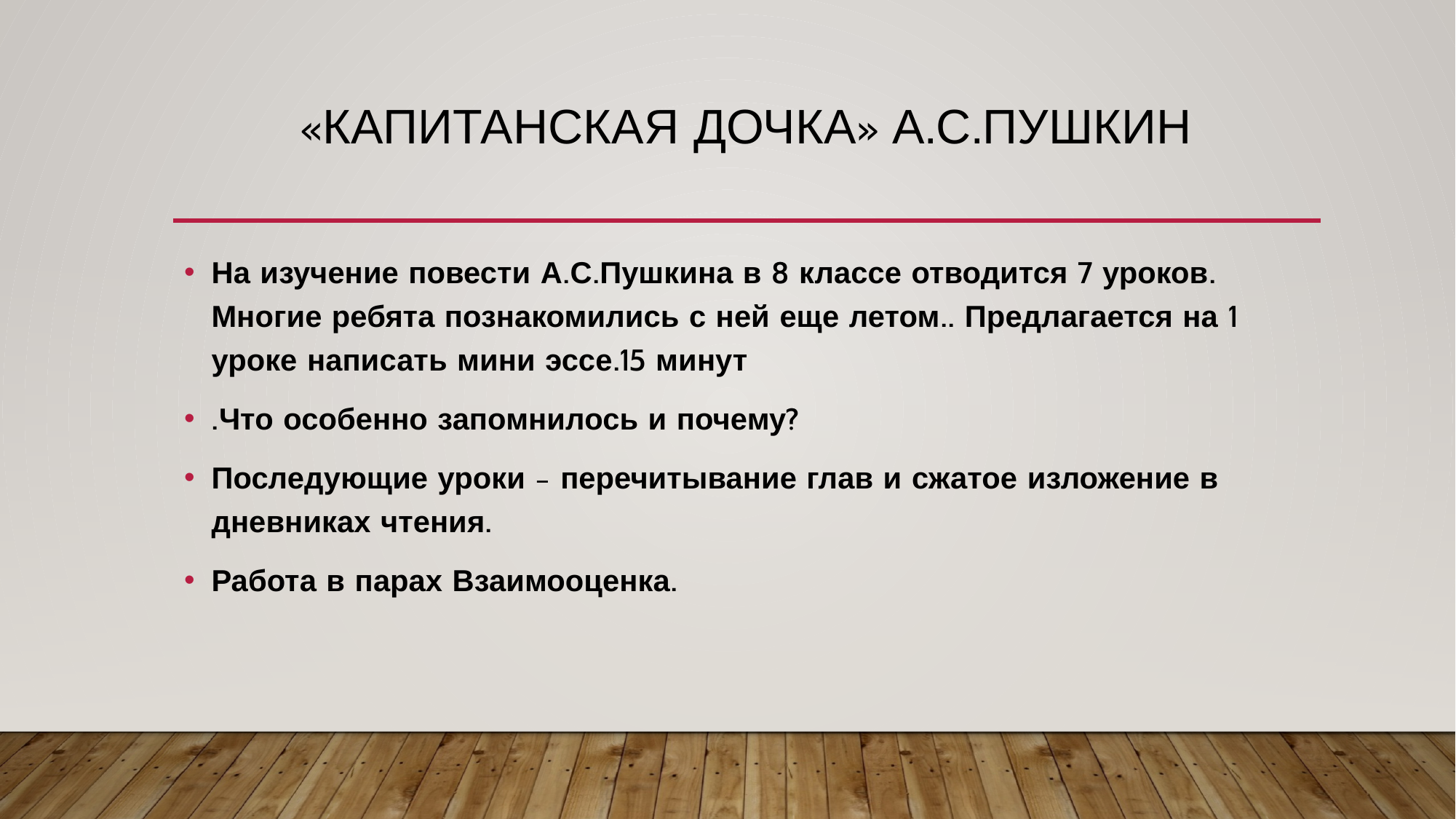

# «Капитанская дочка» А.С.Пушкин
На изучение повести А.С.Пушкина в 8 классе отводится 7 уроков.   Многие ребята познакомились с ней еще летом.. Предлагается на 1 уроке написать мини эссе.15 минут
.Что особенно запомнилось и почему?
Последующие уроки – перечитывание глав и сжатое изложение в дневниках чтения.
Работа в парах Взаимооценка.